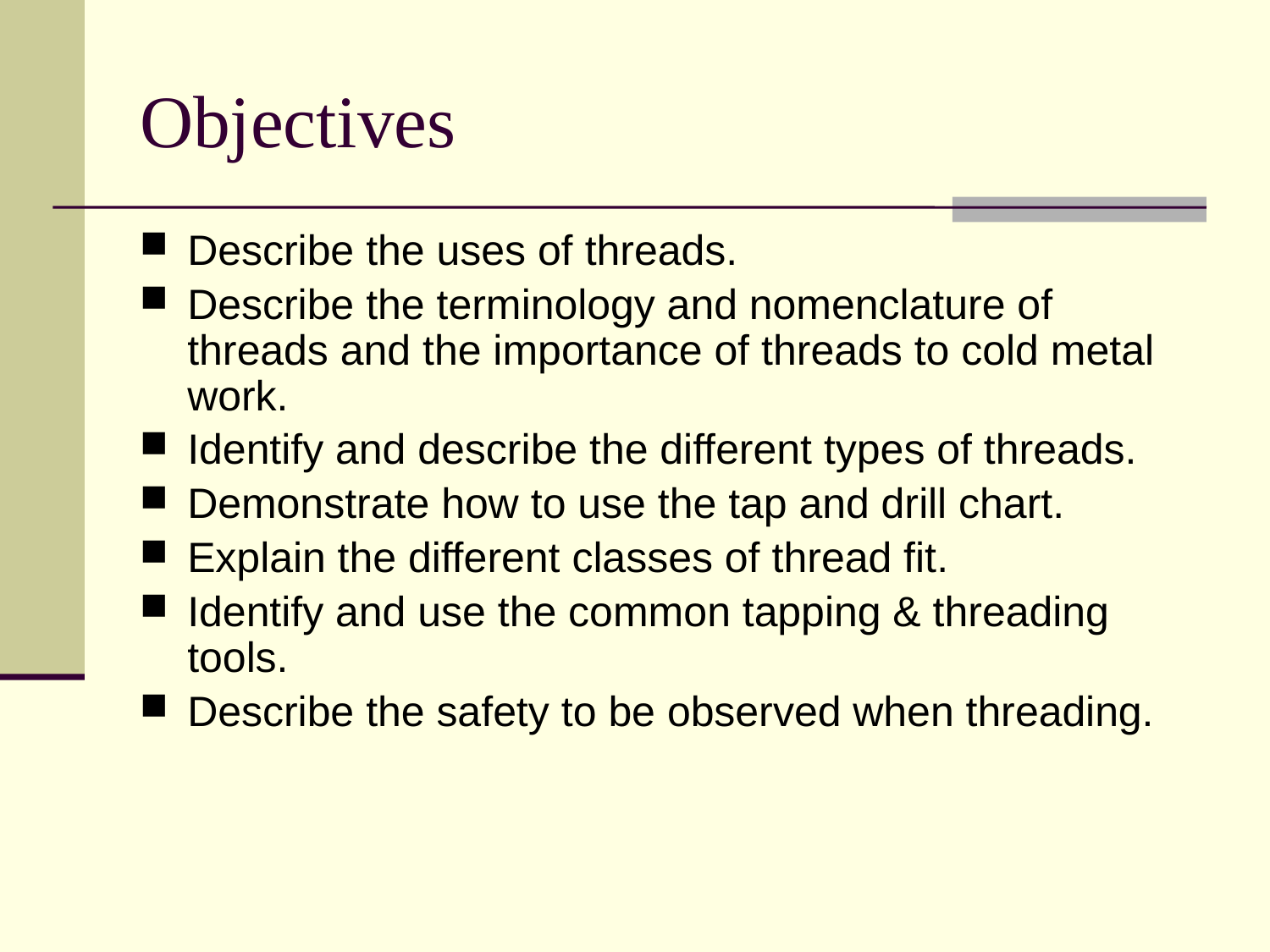

# Objectives
Describe the uses of threads.
Describe the terminology and nomenclature of threads and the importance of threads to cold metal work.
Identify and describe the different types of threads.
Demonstrate how to use the tap and drill chart.
Explain the different classes of thread fit.
Identify and use the common tapping & threading tools.
Describe the safety to be observed when threading.